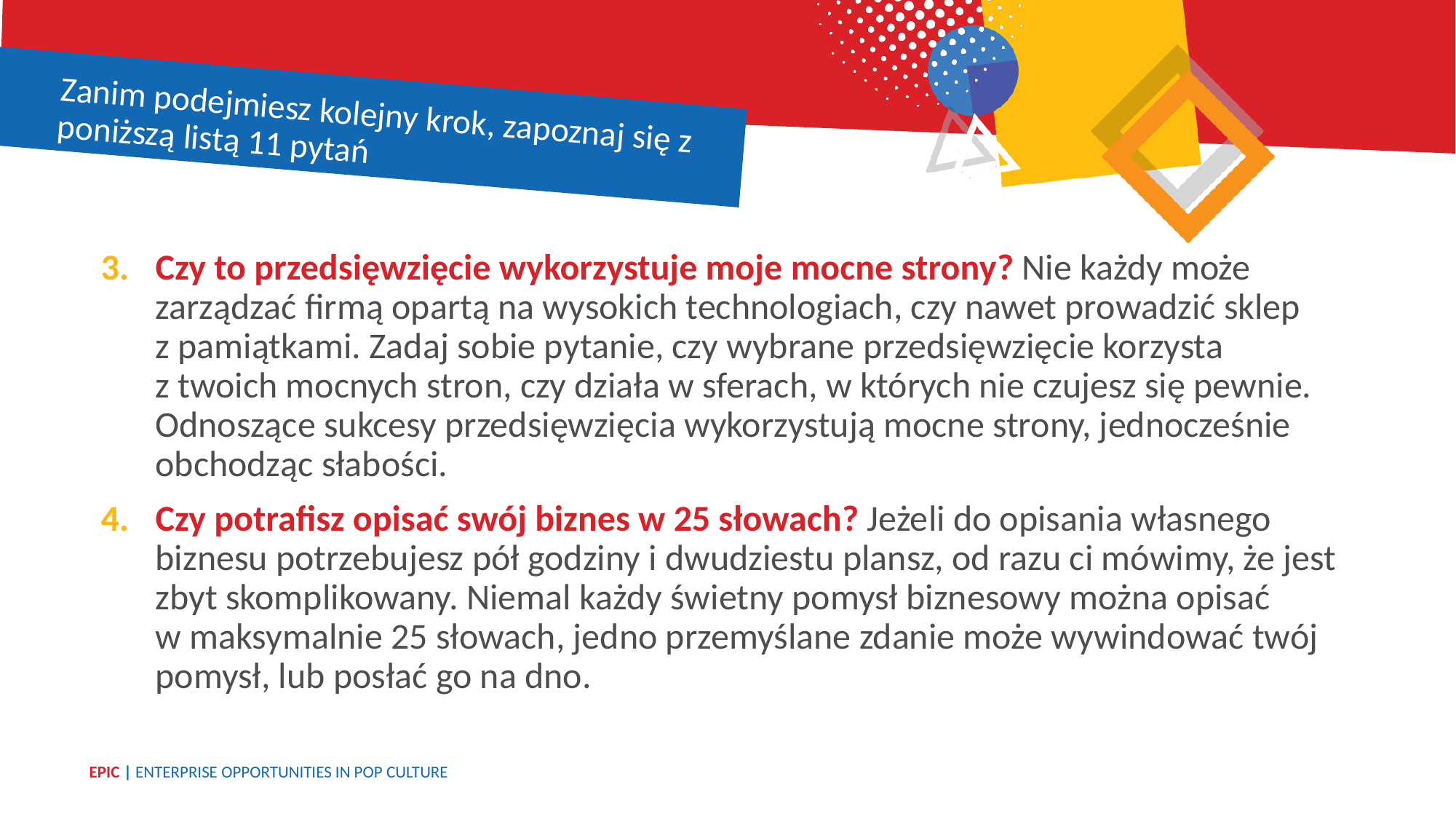

Zanim podejmiesz kolejny krok, zapoznaj się z poniższą listą 11 pytań
Czy to przedsięwzięcie wykorzystuje moje mocne strony? Nie każdy może zarządzać firmą opartą na wysokich technologiach, czy nawet prowadzić sklep
z pamiątkami. Zadaj sobie pytanie, czy wybrane przedsięwzięcie korzysta
z twoich mocnych stron, czy działa w sferach, w których nie czujesz się pewnie. Odnoszące sukcesy przedsięwzięcia wykorzystują mocne strony, jednocześnie obchodząc słabości.
Czy potrafisz opisać swój biznes w 25 słowach? Jeżeli do opisania własnego biznesu potrzebujesz pół godziny i dwudziestu plansz, od razu ci mówimy, że jest zbyt skomplikowany. Niemal każdy świetny pomysł biznesowy można opisać
w maksymalnie 25 słowach, jedno przemyślane zdanie może wywindować twój pomysł, lub posłać go na dno.